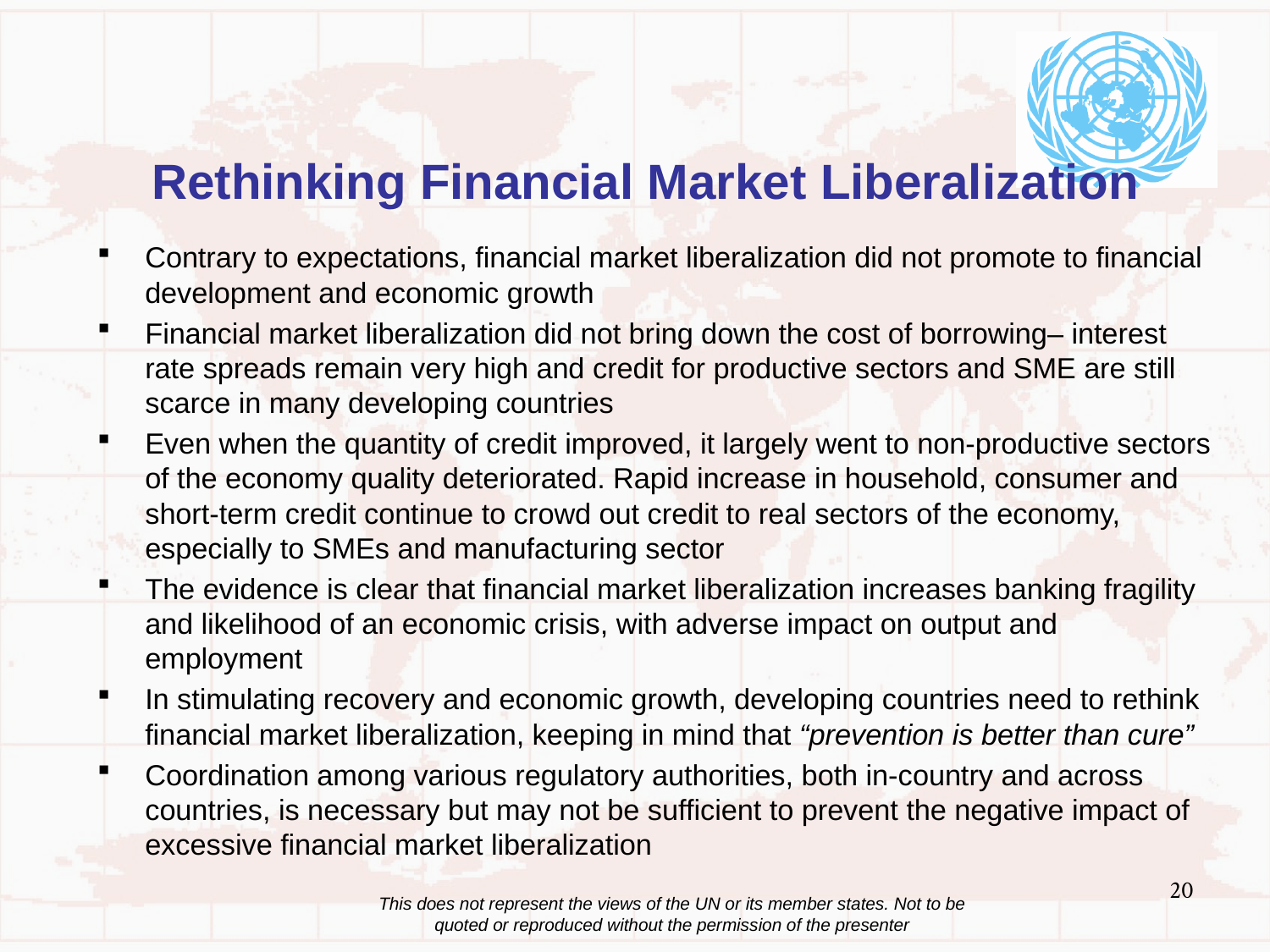

# Rethinking Financial Market Liberalization
Contrary to expectations, financial market liberalization did not promote to financial development and economic growth
Financial market liberalization did not bring down the cost of borrowing– interest rate spreads remain very high and credit for productive sectors and SME are still scarce in many developing countries
Even when the quantity of credit improved, it largely went to non-productive sectors of the economy quality deteriorated. Rapid increase in household, consumer and short-term credit continue to crowd out credit to real sectors of the economy, especially to SMEs and manufacturing sector
The evidence is clear that financial market liberalization increases banking fragility and likelihood of an economic crisis, with adverse impact on output and employment
In stimulating recovery and economic growth, developing countries need to rethink financial market liberalization, keeping in mind that “prevention is better than cure”
Coordination among various regulatory authorities, both in-country and across countries, is necessary but may not be sufficient to prevent the negative impact of excessive financial market liberalization
20
This does not represent the views of the UN or its member states. Not to be quoted or reproduced without the permission of the presenter